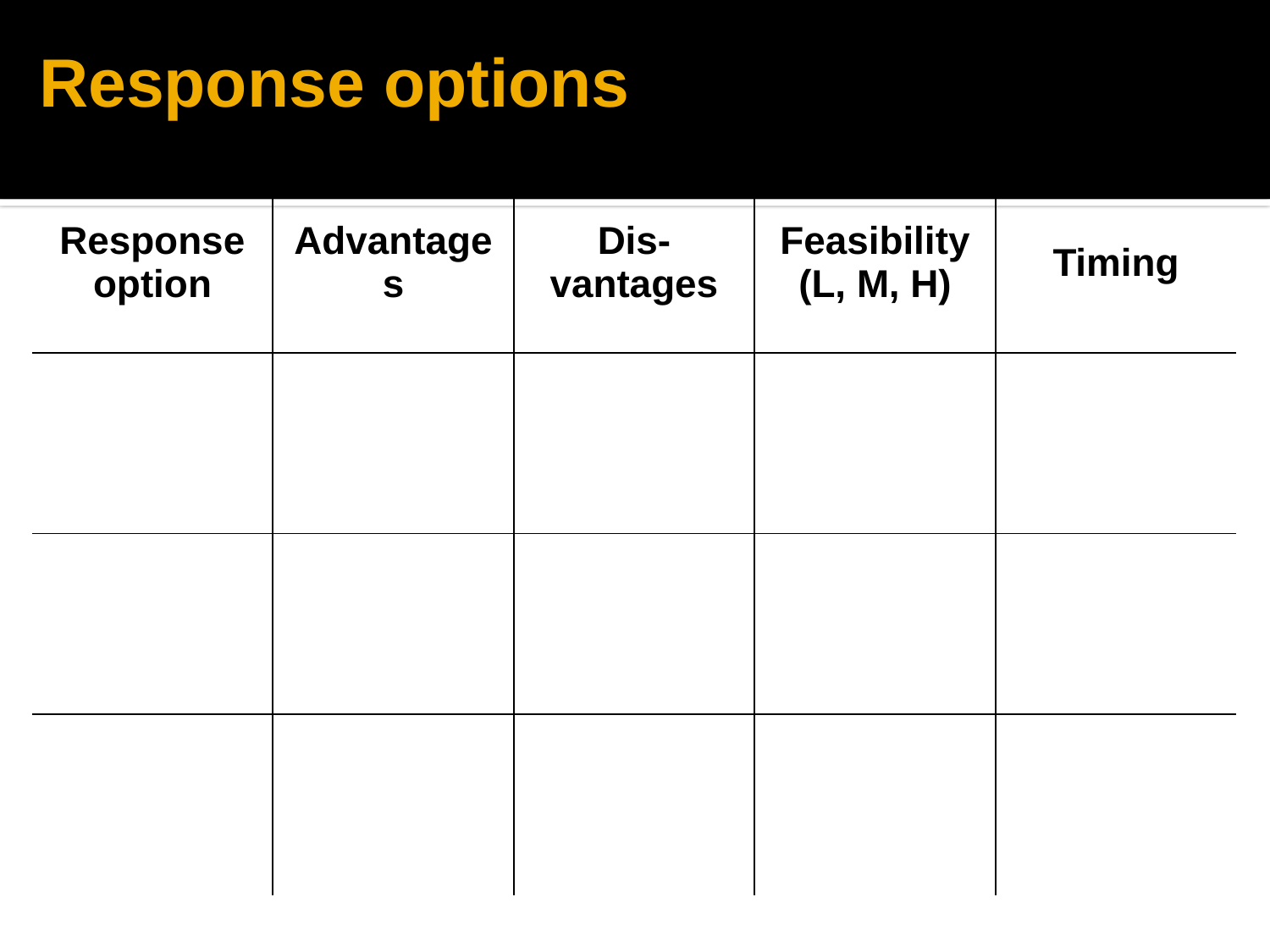

# Response options
| Response option | Advantages | Dis-vantages | Feasibility (L, M, H) | Timing |
| --- | --- | --- | --- | --- |
|  |  |  |  |  |
|  |  |  |  |  |
|  |  |  |  |  |